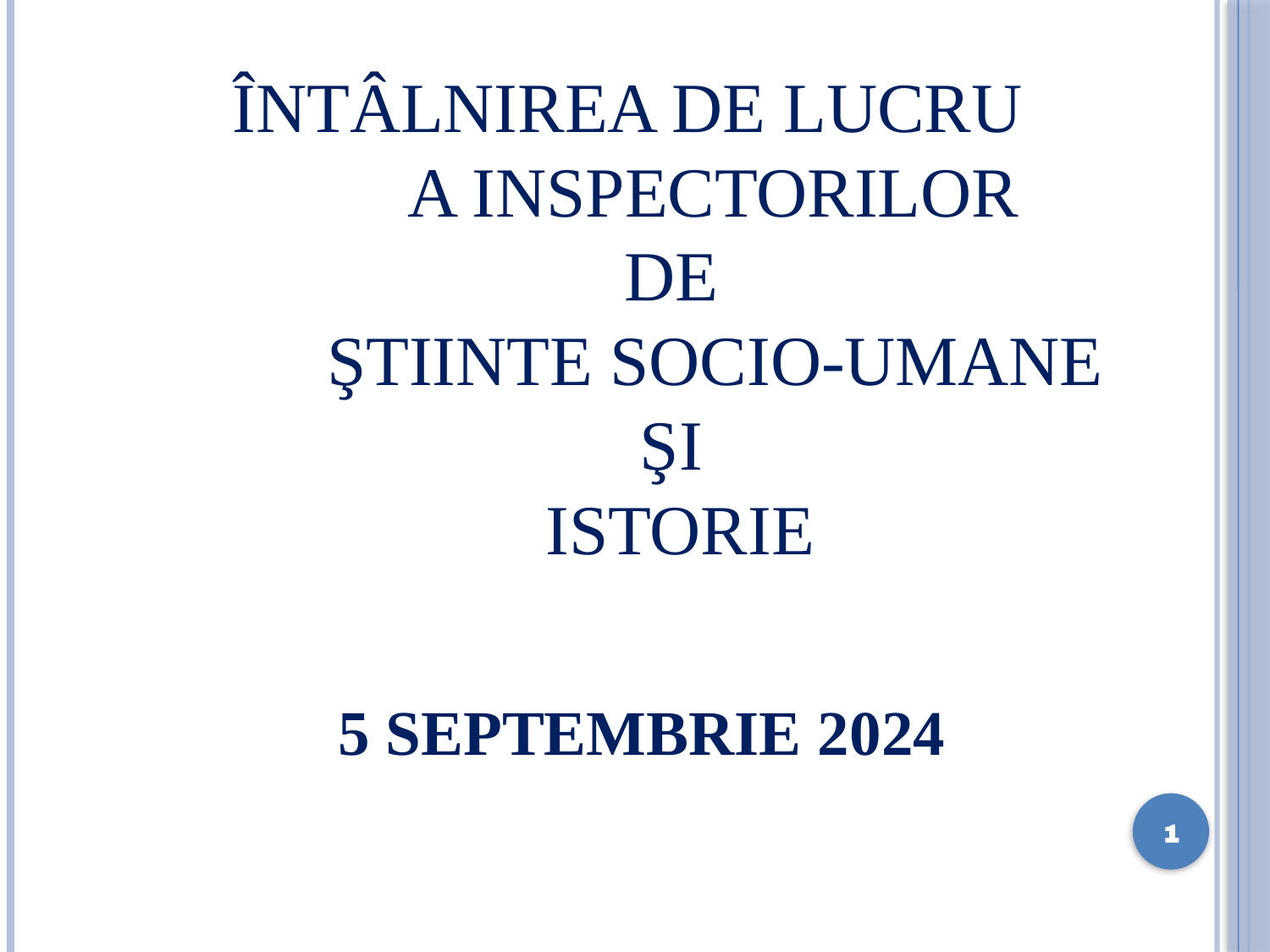

# ÎNTÂLNIREA DE LUCRU A INSPECTORILOR DE ŞTIINTE SOCIO-UMANE ŞI ISTORIE

5 SEPTEMBRIE 2024

1